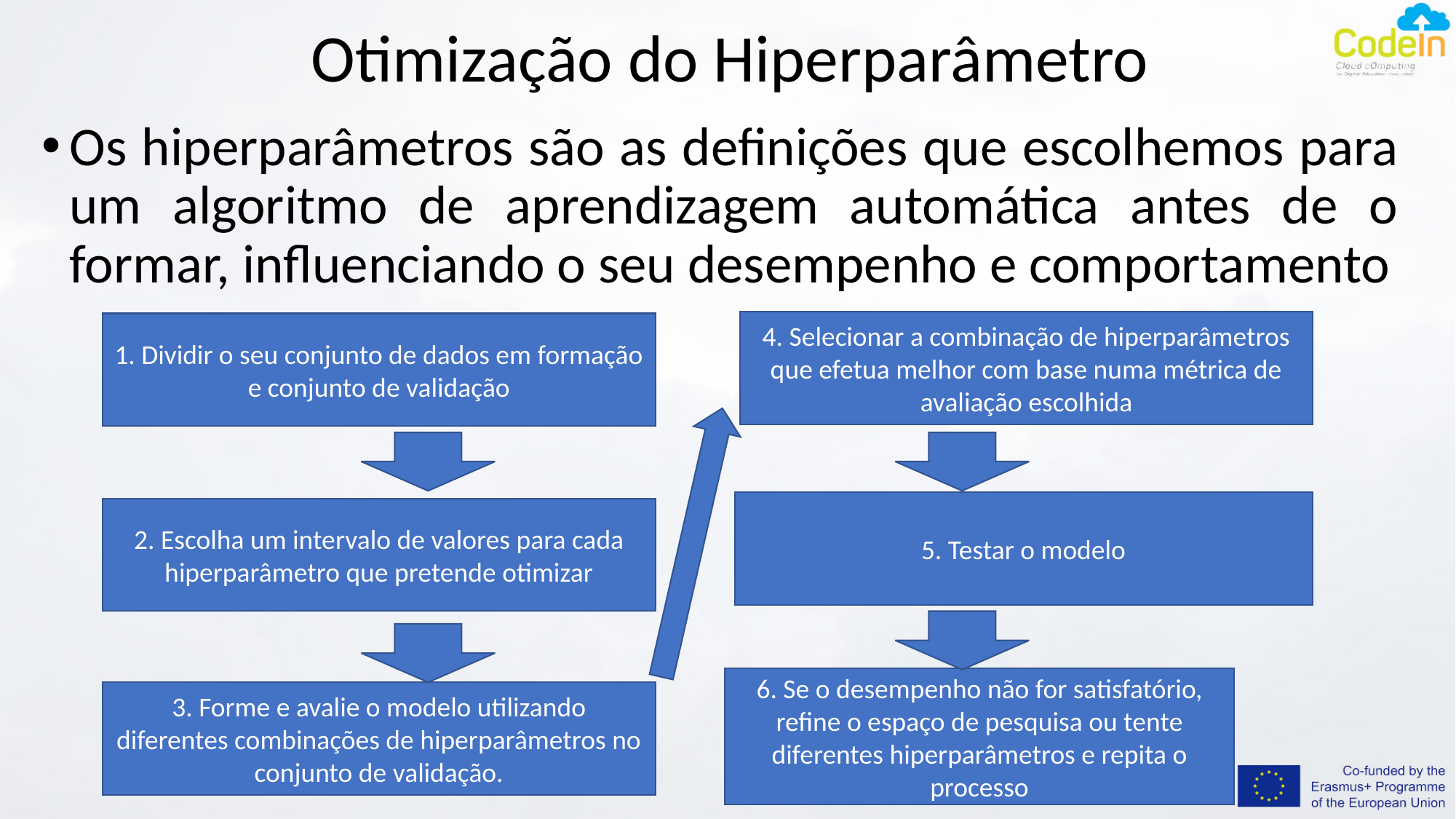

# Otimização do Hiperparâmetro
Os hiperparâmetros são as definições que escolhemos para um algoritmo de aprendizagem automática antes de o formar, influenciando o seu desempenho e comportamento

4. Selecionar a combinação de hiperparâmetros que efetua melhor com base numa métrica de avaliação escolhida
1. Dividir o seu conjunto de dados em formação e conjunto de validação

5. Testar o modelo
2. Escolha um intervalo de valores para cada hiperparâmetro que pretende otimizar

6. Se o desempenho não for satisfatório, refine o espaço de pesquisa ou tente diferentes hiperparâmetros e repita o processo
3. Forme e avalie o modelo utilizando diferentes combinações de hiperparâmetros no conjunto de validação.